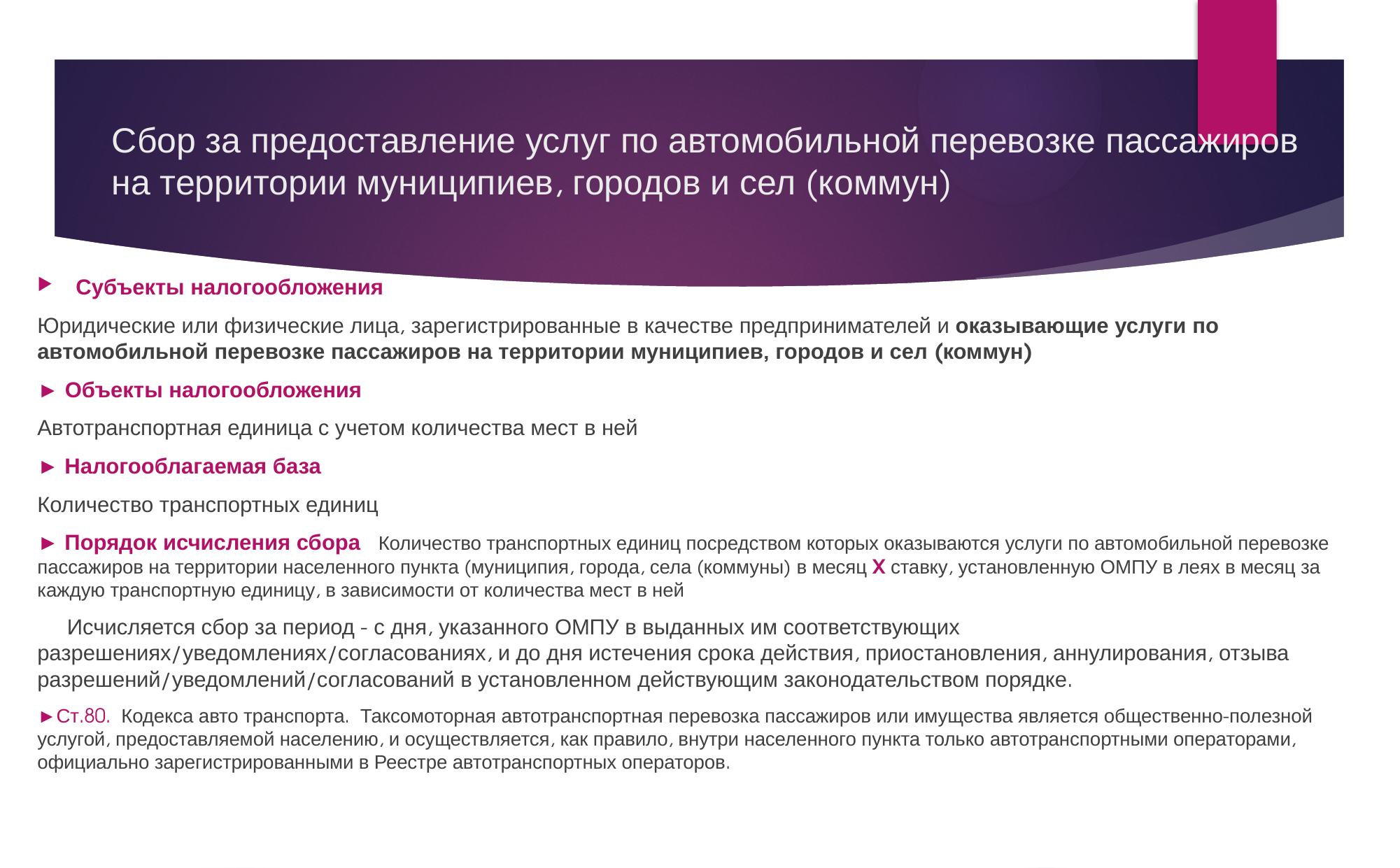

# Сбор за предоставление услуг по автомобильной перевозке пассажиров на территории муниципиев, городов и сел (коммун)
Субъекты налогообложения
Юридические или физические лица, зарегистрированные в качестве предпринимателей и оказывающие услуги по автомобильной перевозке пассажиров на территории муниципиев, городов и сел (коммун)
► Объекты налогообложения
Автотранспортная единица с учетом количества мест в ней
► Налогооблагаемая база
Количество транспортных единиц
► Порядок исчисления сбора   Количество транспортных единиц посредством которых оказываются услуги по автомобильной перевозке пассажиров на территории населенного пункта (муниципия, города, села (коммуны) в месяц X ставку, установленную ОМПУ в леях в месяц за каждую транспортную единицу, в зависимости от количества мест в ней
     Исчисляется сбор за период - с дня, указанного ОМПУ в выданных им соответствующих разрешениях/уведомлениях/согласованиях, и до дня истечения срока действия, приостановления, аннулирования, отзыва разрешений/уведомлений/согласований в установленном действующим законодательством порядке.
►Ст.80.  Кодекса авто транспорта.  Таксомоторная автотранспортная перевозка пассажиров или имущества является общественно-полезной услугой, предоставляемой населению, и осуществляется, как правило, внутри населенного пункта только автотранспортными операторами, официально зарегистрированными в Реестре автотранспортных операторов.